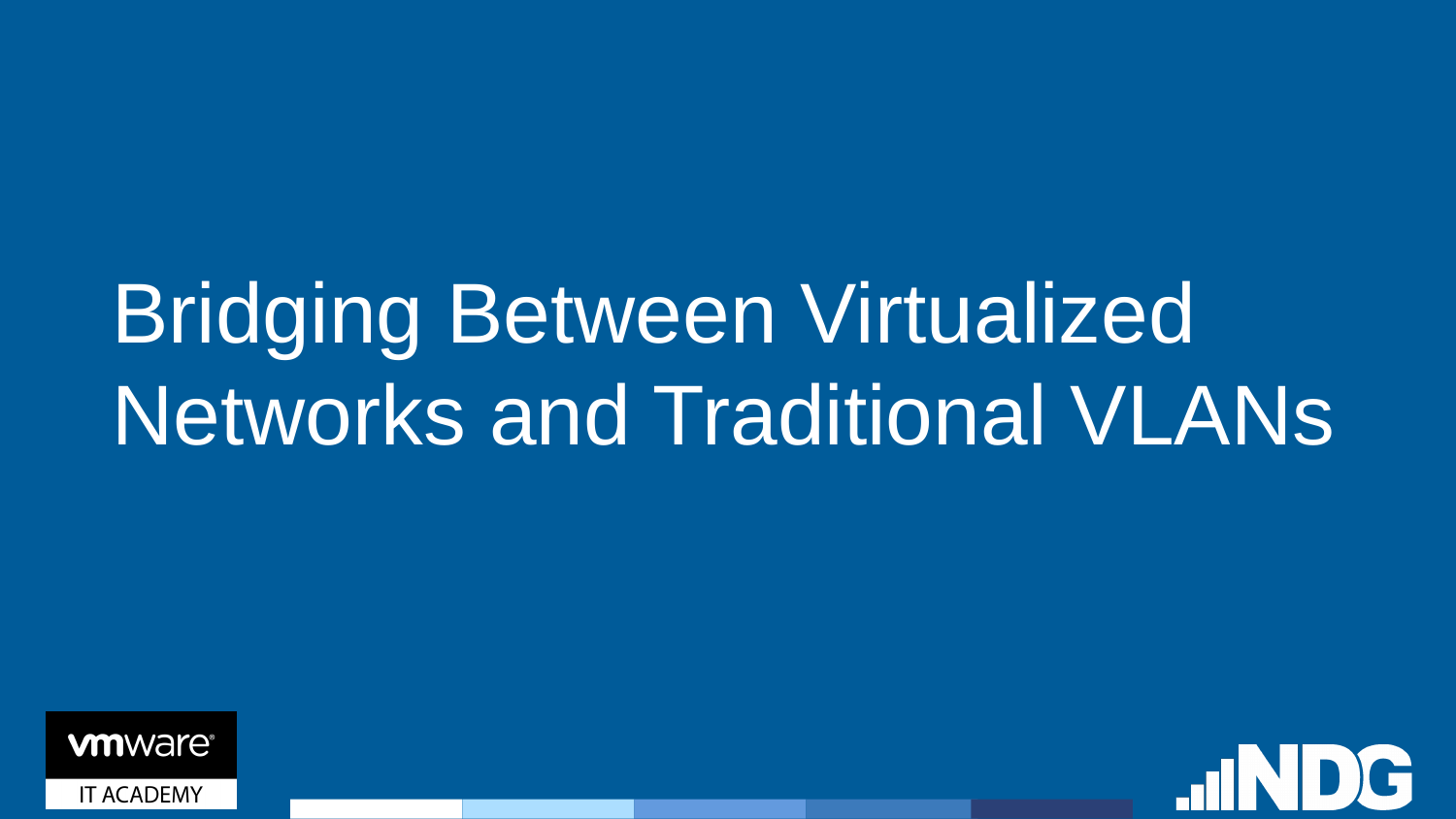

# Bridging Between Virtualized Networks and Traditional VLANs